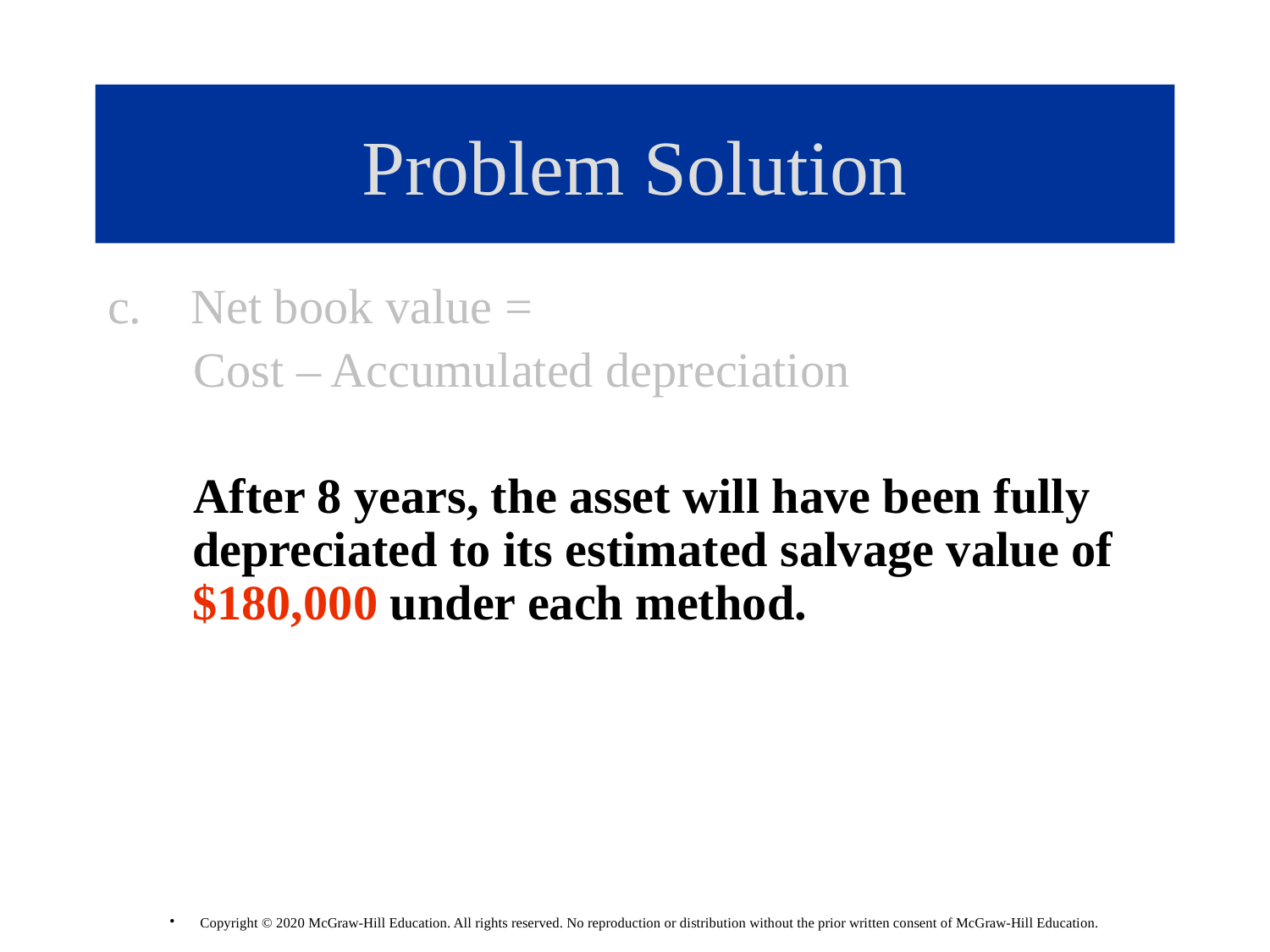

# Problem Solution

c.    Net book value =
       Cost – Accumulated depreciation

       After 8 years, the asset will have been fully depreciated to its estimated salvage value of $180,000 under each method.